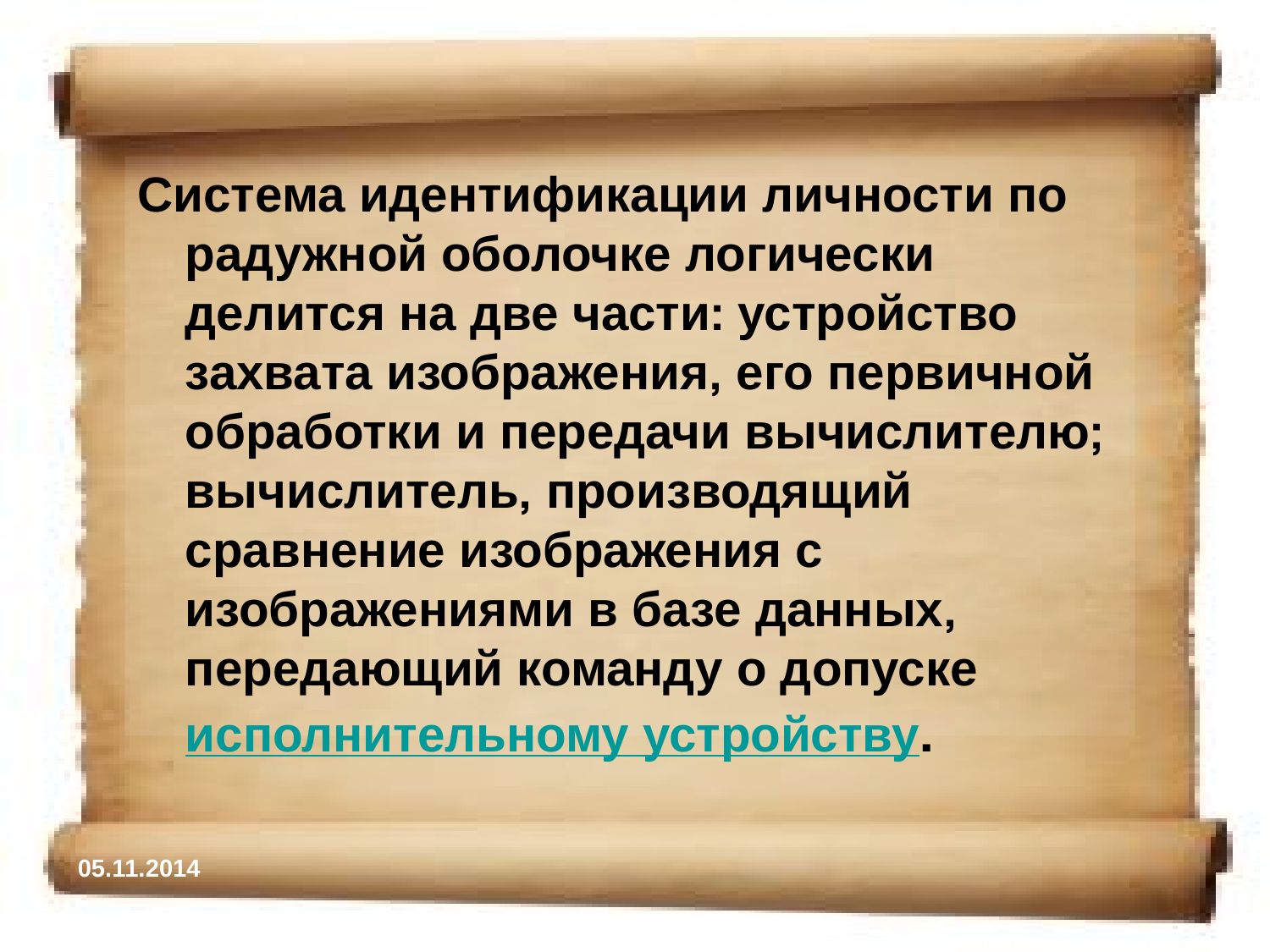

Система идентификации личности по радужной оболочке логически делится на две части: устройство захвата изображения, его первичной обработки и передачи вычислителю; вычислитель, производящий сравнение изображения с изображениями в базе данных, передающий команду о допуске исполнительному устройству.
05.11.2014